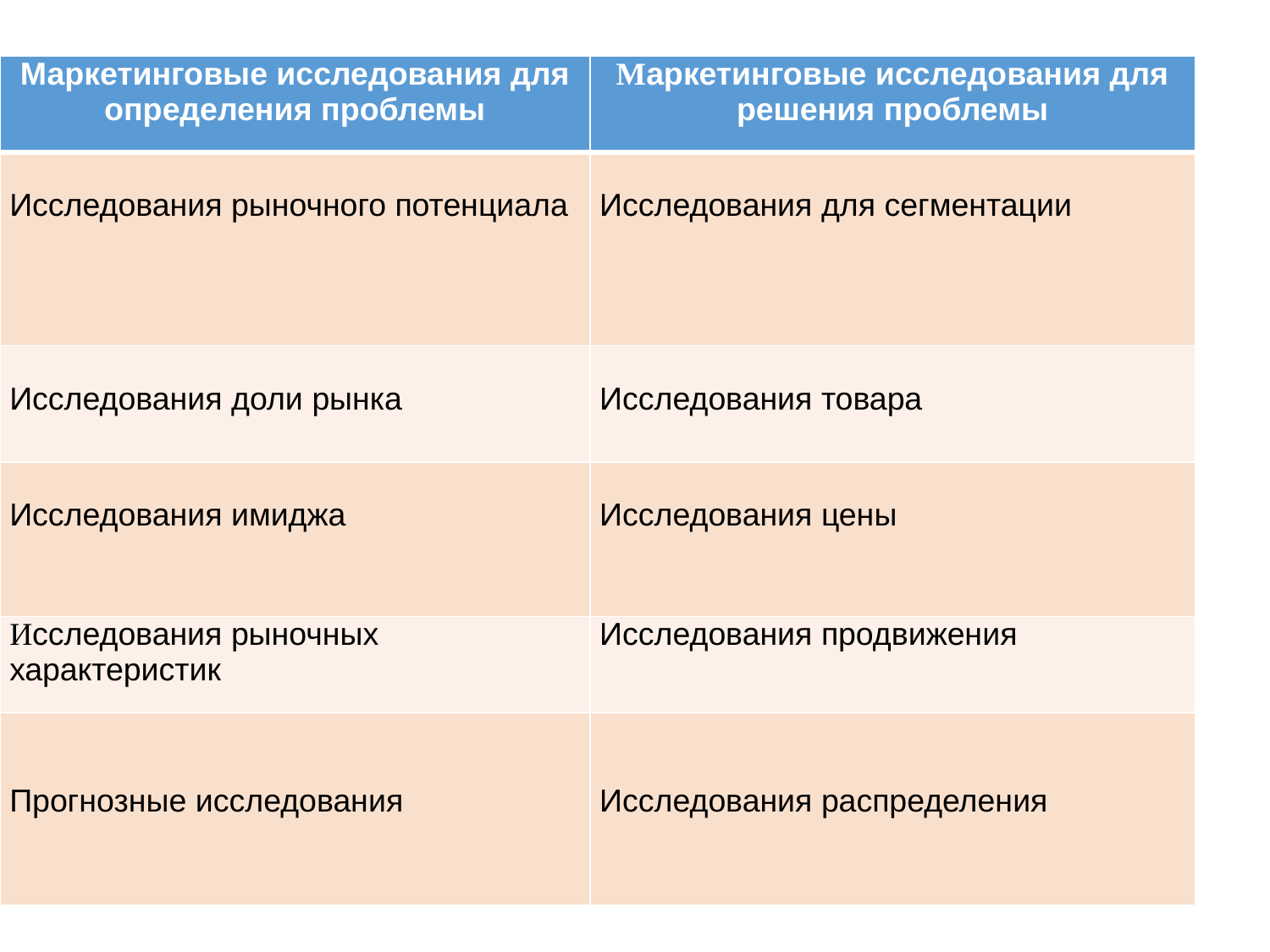

| Маркетинговые исследования для определения проблемы | Маркетинговые исследования для решения проблемы |
| --- | --- |
| Исследования рыночного потенциала | Исследования для сегментации |
| Исследования доли рынка | Исследования товара |
| Исследования имиджа | Исследования цены |
| Исследования рыночных характеристик | Исследования продвижения |
| Прогнозные исследования | Исследования распределения |
#